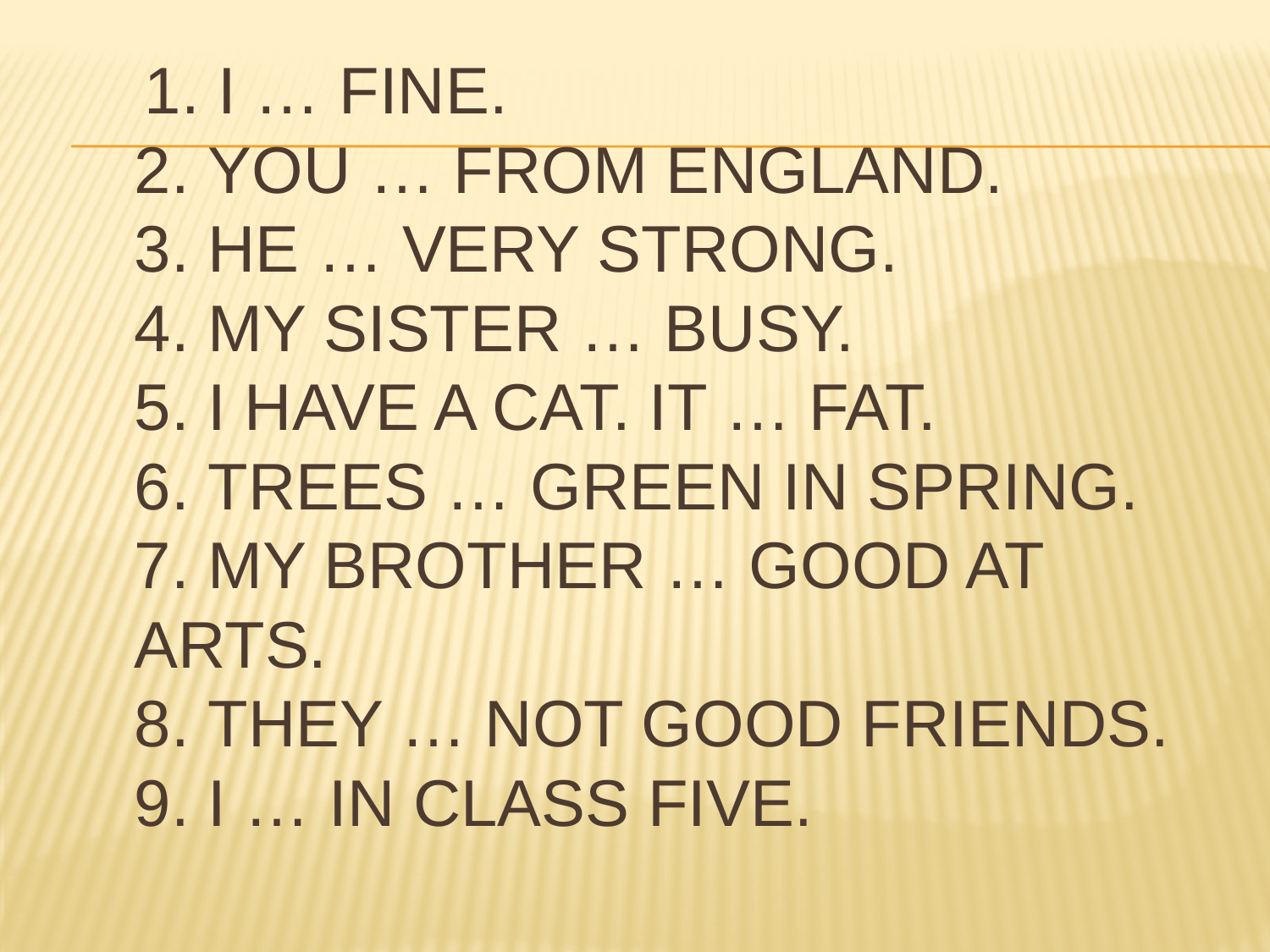

# 1. I … fine. 2. You … from England. 3. He … very strong. 4. My sister … busy. 5. I have a cat. It … fat. 6. Trees … green in spring. 7. My brother … good at arts. 8. They … not good friends. 9. I … in class five.